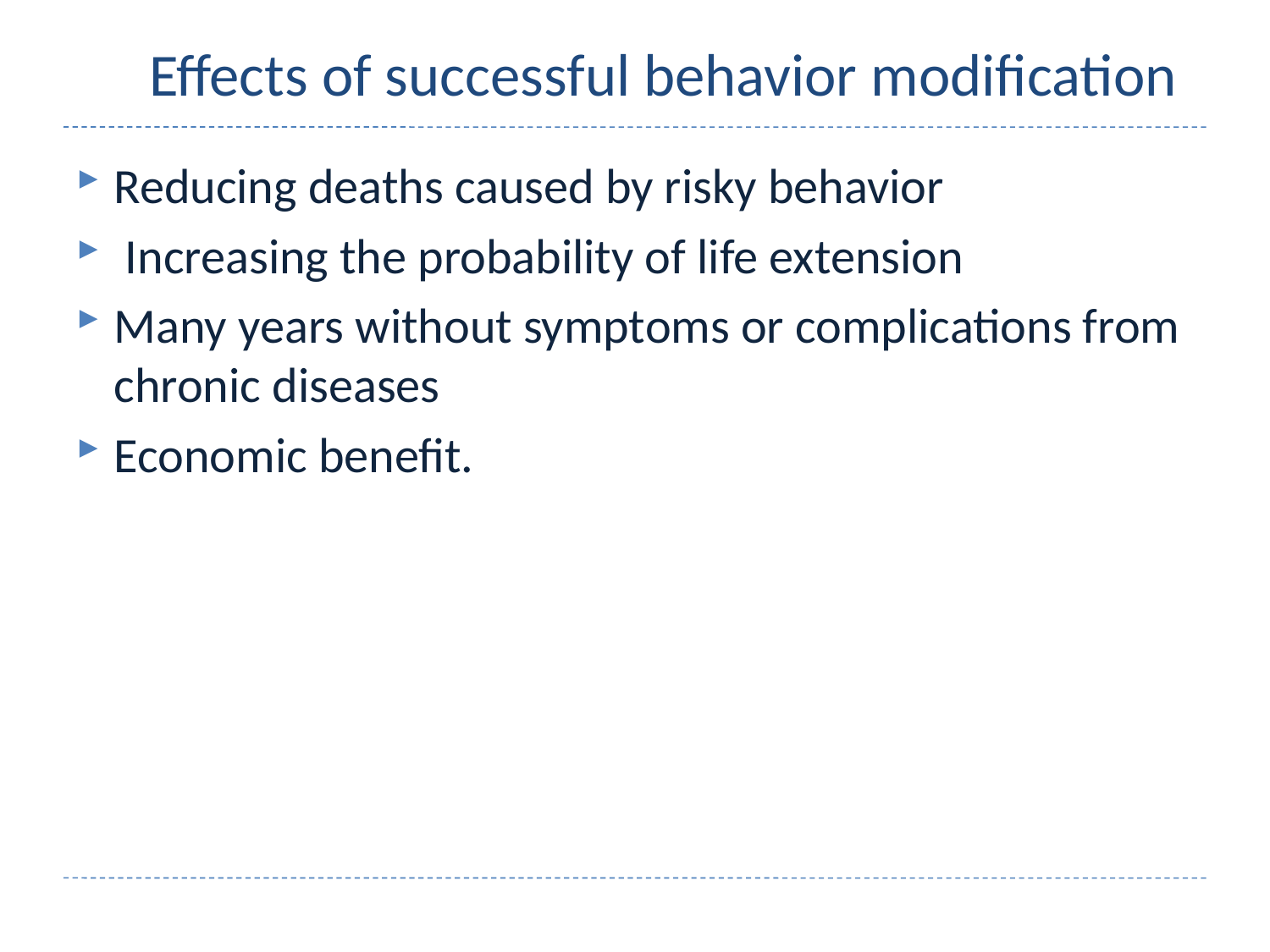

# Effects of successful behavior modification
Reducing deaths caused by risky behavior
 Increasing the probability of life extension
Many years without symptoms or complications from chronic diseases
Economic benefit.